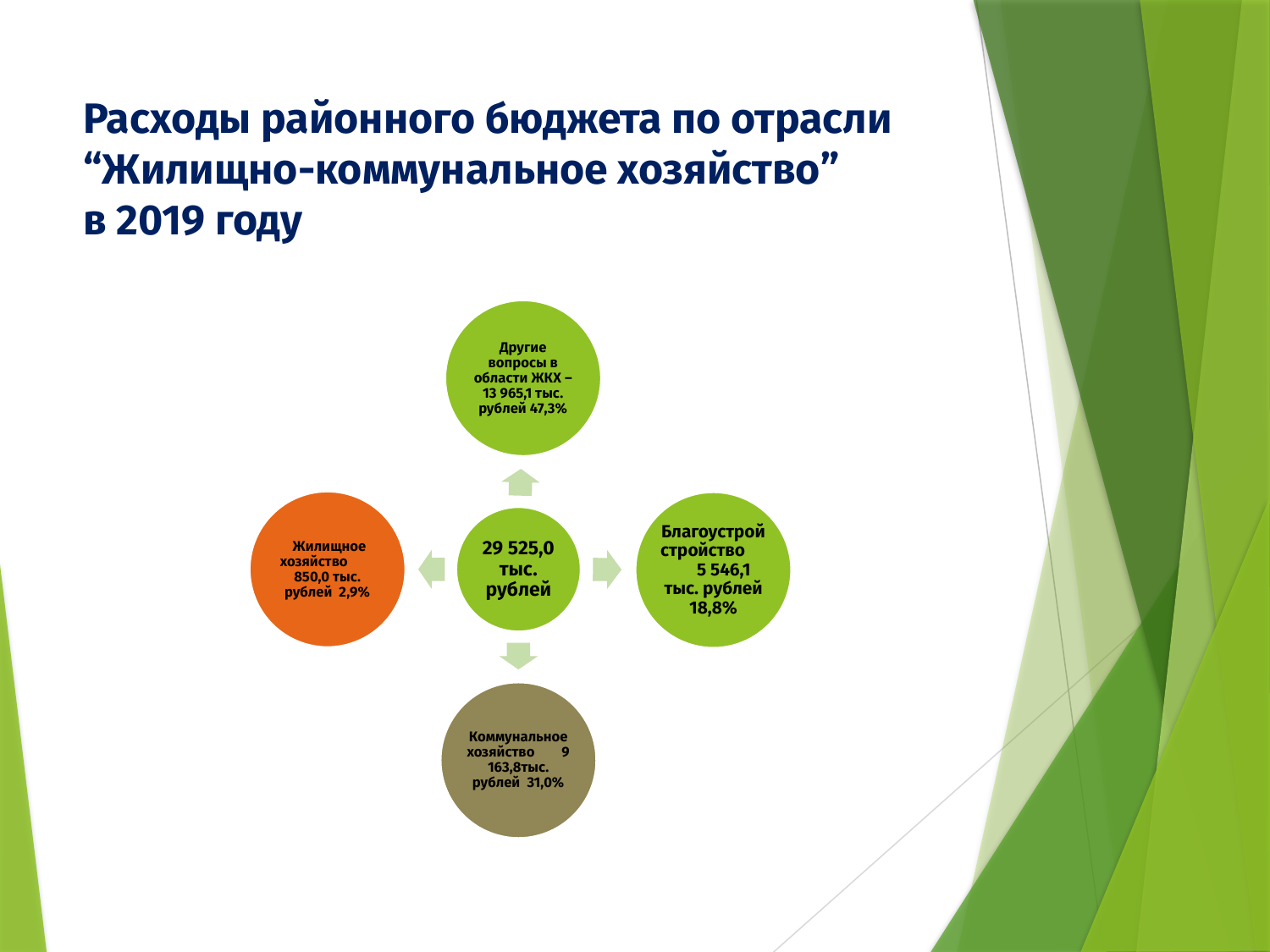

# Расходы районного бюджета по отрасли “Жилищно-коммунальное хозяйство” в 2019 году
29 525,0 тыс. рублей

Другие вопросы в области ЖКХ – 13 965,1 тыс. рублей 47,3%

Благоустройстройство           5 546,1 тыс. рублей 18,8%

Коммунальное хозяйство        9 163,8тыс. рублей  31,0%

 Жилищное хозяйство         850,0 тыс. рублей  2,9%